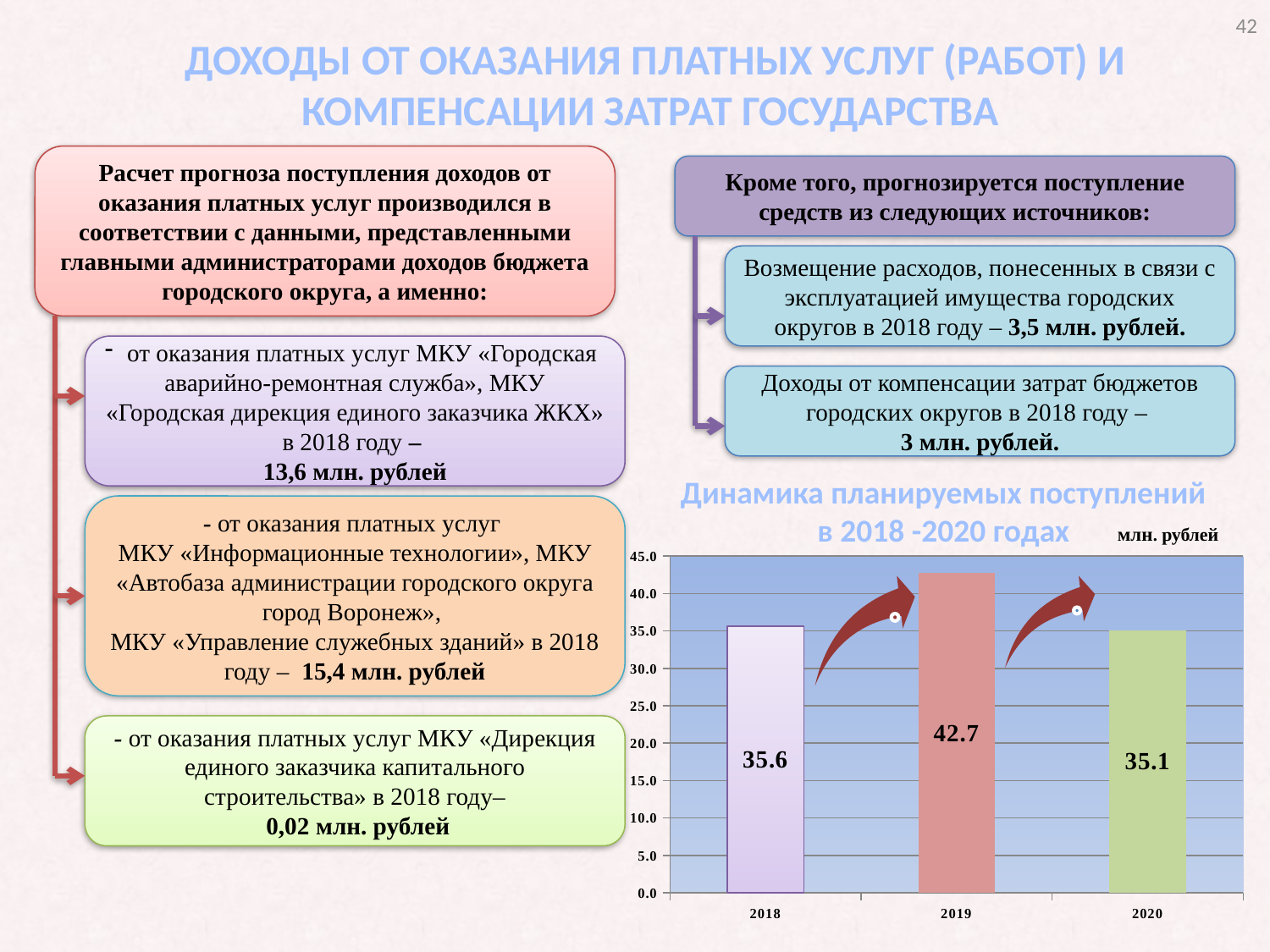

42
ДОХОДЫ ОТ ОКАЗАНИЯ ПЛАТНЫХ УСЛУГ (РАБОТ) И КОМПЕНСАЦИИ ЗАТРАТ ГОСУДАРСТВА
Расчет прогноза поступления доходов от оказания платных услуг производился в соответствии с данными, представленными главными администраторами доходов бюджета городского округа, а именно:
Кроме того, прогнозируется поступление средств из следующих источников:
Возмещение расходов, понесенных в связи с эксплуатацией имущества городских округов в 2018 году – 3,5 млн. рублей.
 от оказания платных услуг МКУ «Городская аварийно-ремонтная служба», МКУ «Городская дирекция единого заказчика ЖКХ» в 2018 году –
13,6 млн. рублей
Доходы от компенсации затрат бюджетов городских округов в 2018 году –
3 млн. рублей.
Динамика планируемых поступлений
в 2018 -2020 годах
- от оказания платных услуг
МКУ «Информационные технологии», МКУ «Автобаза администрации городского округа город Воронеж»,
МКУ «Управление служебных зданий» в 2018 году –  15,4 млн. рублей
млн. рублей

### Chart

| Category | поступления от юридических лиц |
|---|---|
| 2018 | 35.6 |
| 2019 | 42.7 |
| 2020 | 35.1 |

- от оказания платных услуг МКУ «Дирекция единого заказчика капитального строительства» в 2018 году–
 0,02 млн. рублей